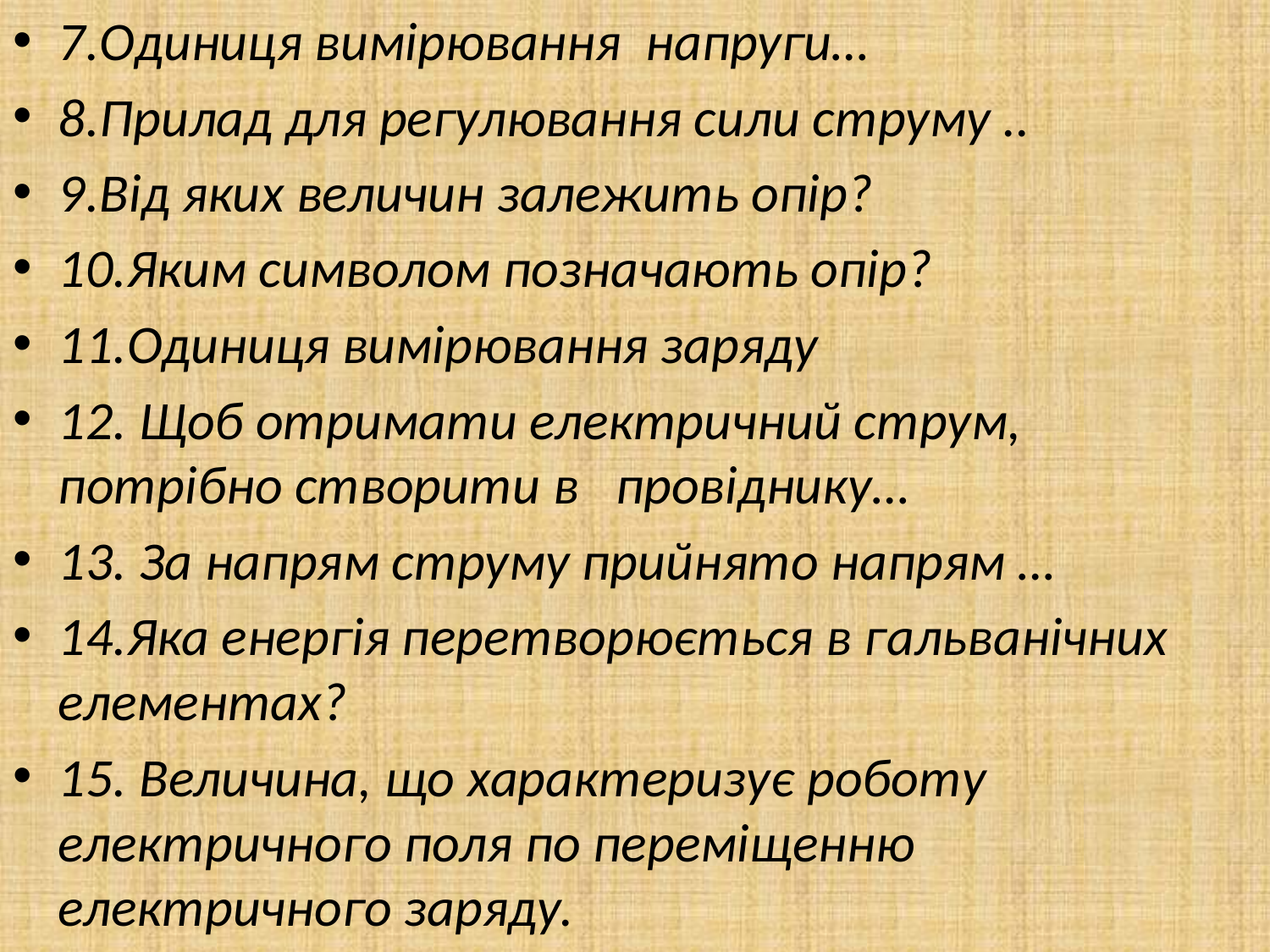

7.Одиниця вимірювання  напруги…
8.Прилад для регулювання сили струму ..
9.Від яких величин залежить опір?
10.Яким символом позначають опір?
11.Одиниця вимірювання заряду
12. Щоб отримати електричний струм, потрібно створити в   провіднику…
13. За напрям струму прийнято напрям …
14.Яка енергія перетворюється в гальванічних елементах?
15. Величина, що характеризує роботу електричного поля по переміщенню електричного заряду.